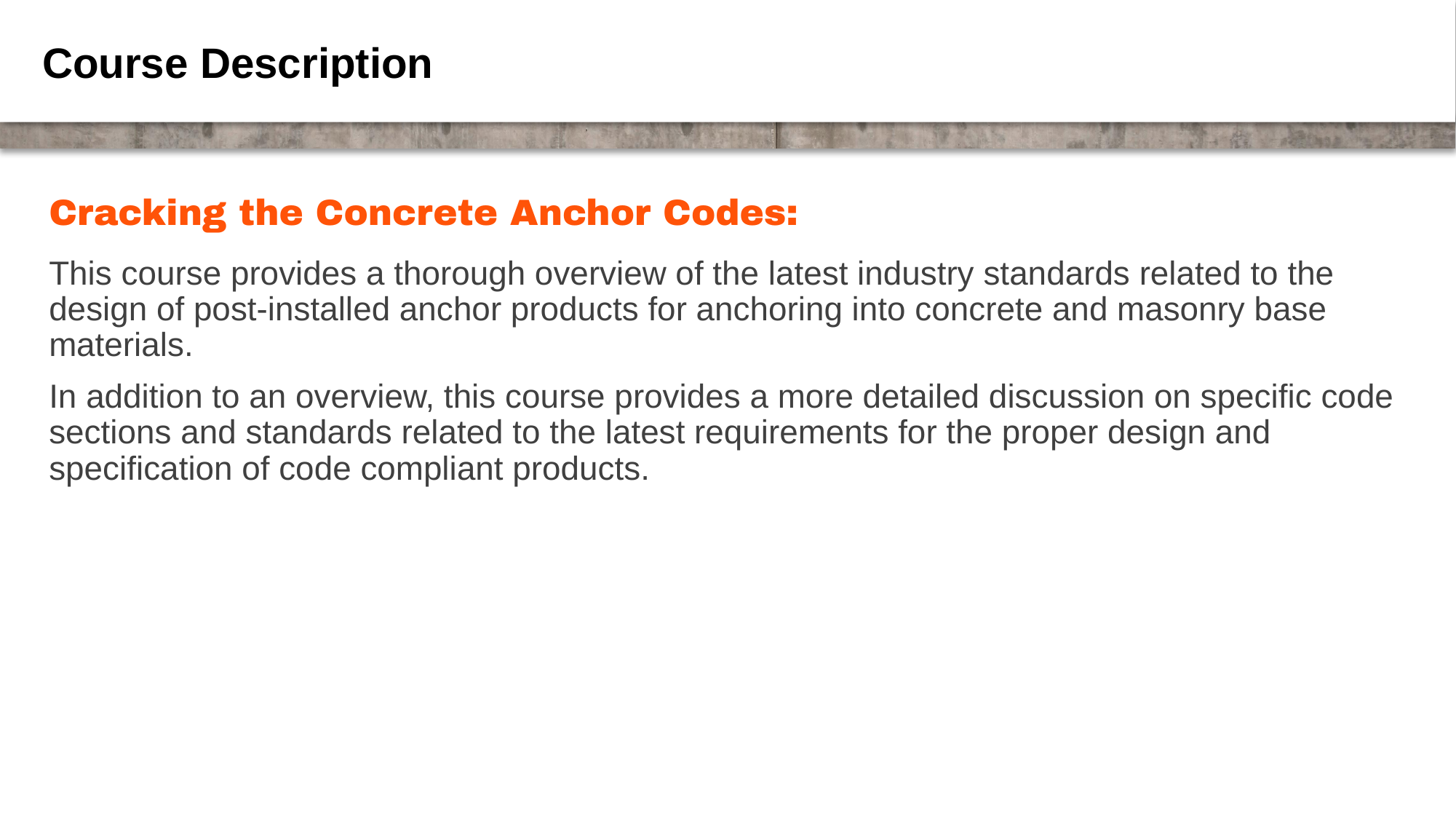

# Course Description
Cracking the Concrete Anchor Codes:
This course provides a thorough overview of the latest industry standards related to the design of post-installed anchor products for anchoring into concrete and masonry base materials.
In addition to an overview, this course provides a more detailed discussion on specific code sections and standards related to the latest requirements for the proper design and specification of code compliant products.